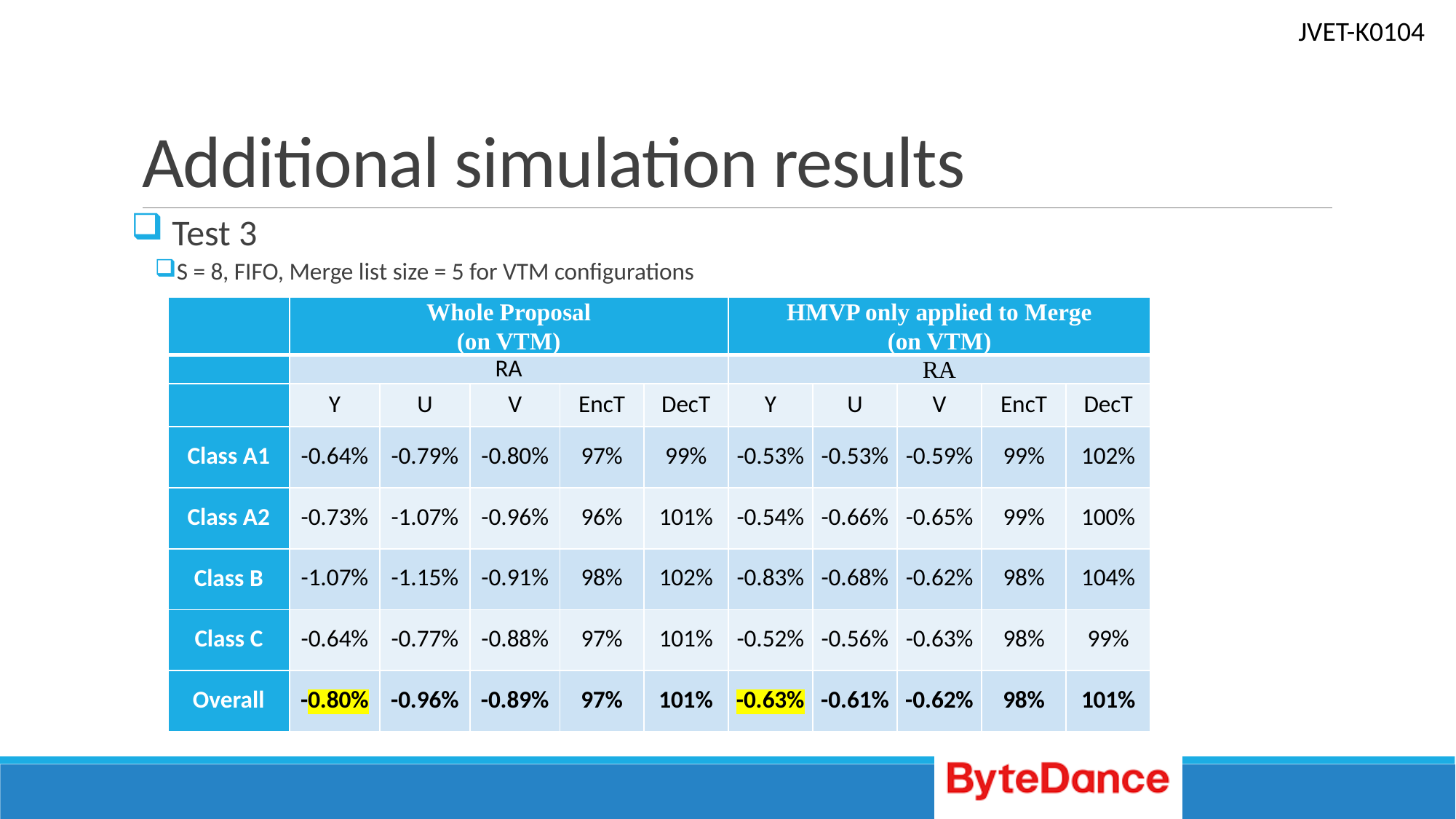

# Additional simulation results
 Test 3
S = 8, FIFO, Merge list size = 5 for VTM configurations
|  | Whole Proposal (on VTM) |  |  |  |  | HMVP only applied to Merge (on VTM) |  |  |  |  |
| --- | --- | --- | --- | --- | --- | --- | --- | --- | --- | --- |
|  | RA |  |  |  |  | RA |  |  |  |  |
|  | Y | U | V | EncT | DecT | Y | U | V | EncT | DecT |
| Class A1 | -0.64% | -0.79% | -0.80% | 97% | 99% | -0.53% | -0.53% | -0.59% | 99% | 102% |
| Class A2 | -0.73% | -1.07% | -0.96% | 96% | 101% | -0.54% | -0.66% | -0.65% | 99% | 100% |
| Class B | -1.07% | -1.15% | -0.91% | 98% | 102% | -0.83% | -0.68% | -0.62% | 98% | 104% |
| Class C | -0.64% | -0.77% | -0.88% | 97% | 101% | -0.52% | -0.56% | -0.63% | 98% | 99% |
| Overall | -0.80% | -0.96% | -0.89% | 97% | 101% | -0.63% | -0.61% | -0.62% | 98% | 101% |